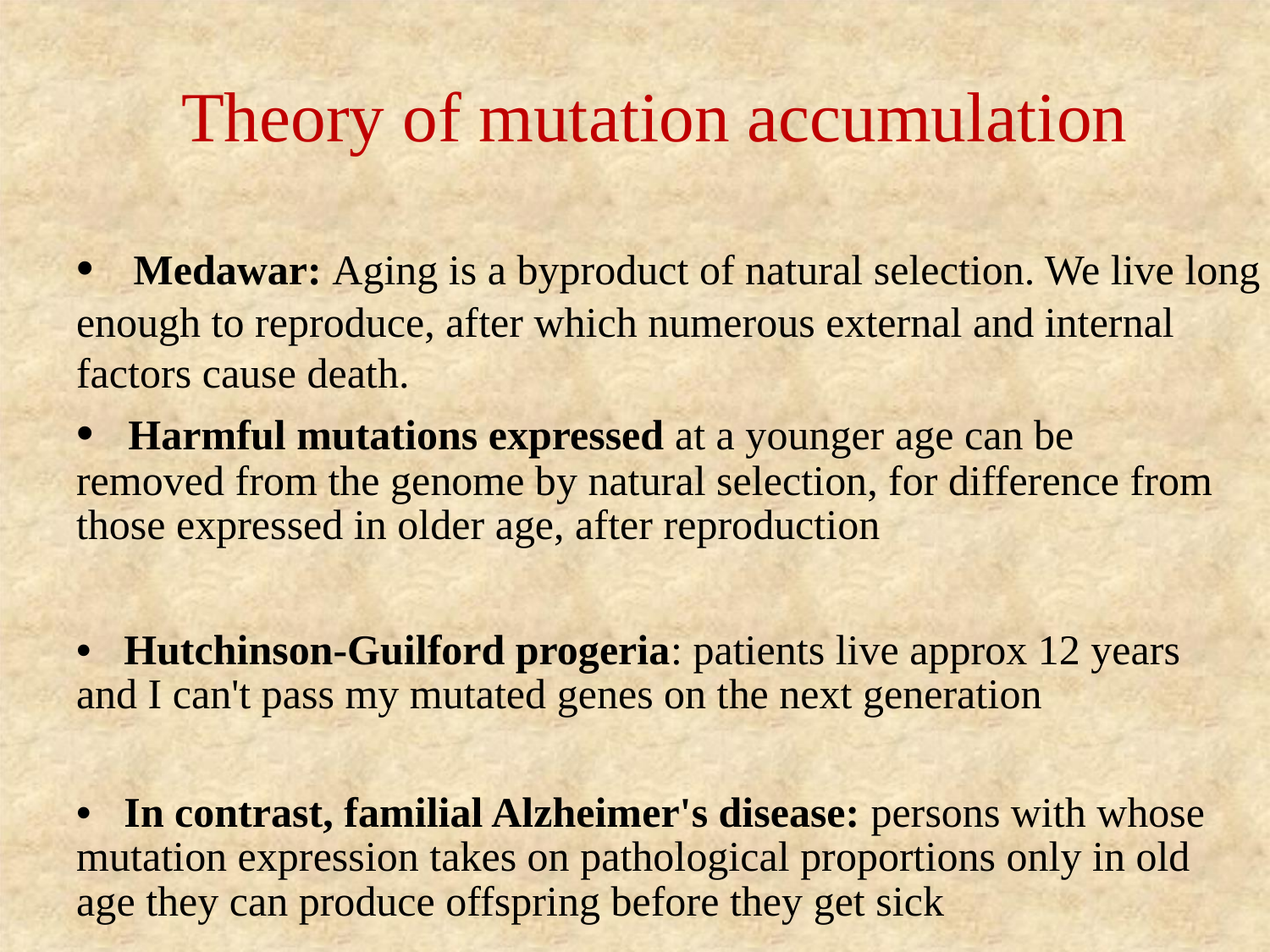

Theory of mutation accumulation
•  Medawar: Aging is a byproduct of natural selection. We live long enough to reproduce, after which numerous external and internal factors cause death.

• Harmful mutations expressed at a younger age can be removed from the genome by natural selection, for difference from those expressed in older age, after reproduction
• Hutchinson-Guilford progeria: patients live approx 12 years and I can't pass my mutated genes on the next generation
• In contrast, familial Alzheimer's disease: persons with whose mutation expression takes on pathological proportions only in old age they can produce offspring before they get sick